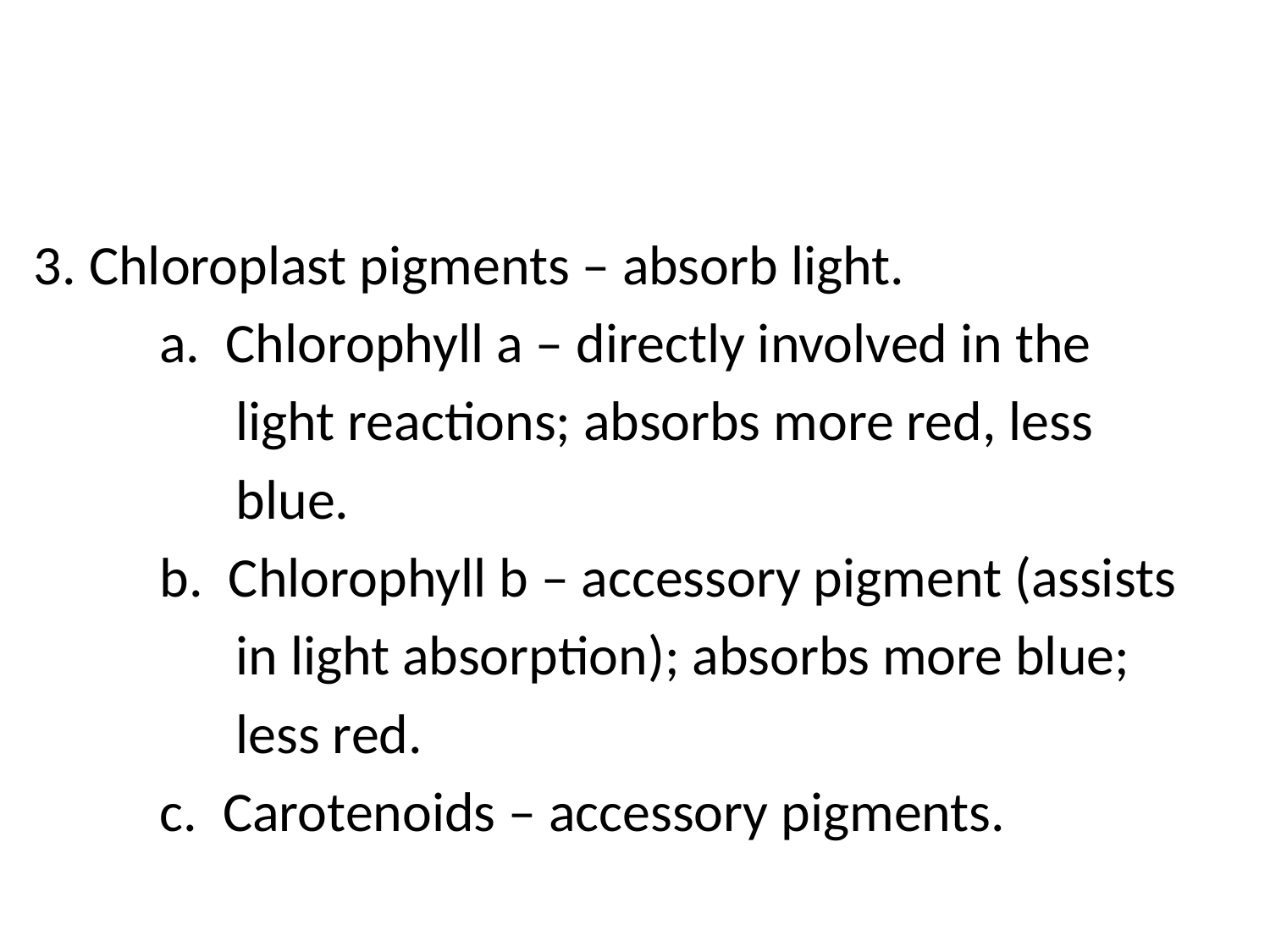

#
3. Chloroplast pigments – absorb light.
	a.  Chlorophyll a – directly involved in the
	      light reactions; absorbs more red, less
	      blue.
	b.  Chlorophyll b – accessory pigment (assists
	      in light absorption); absorbs more blue;
	      less red.
	c.  Carotenoids – accessory pigments.